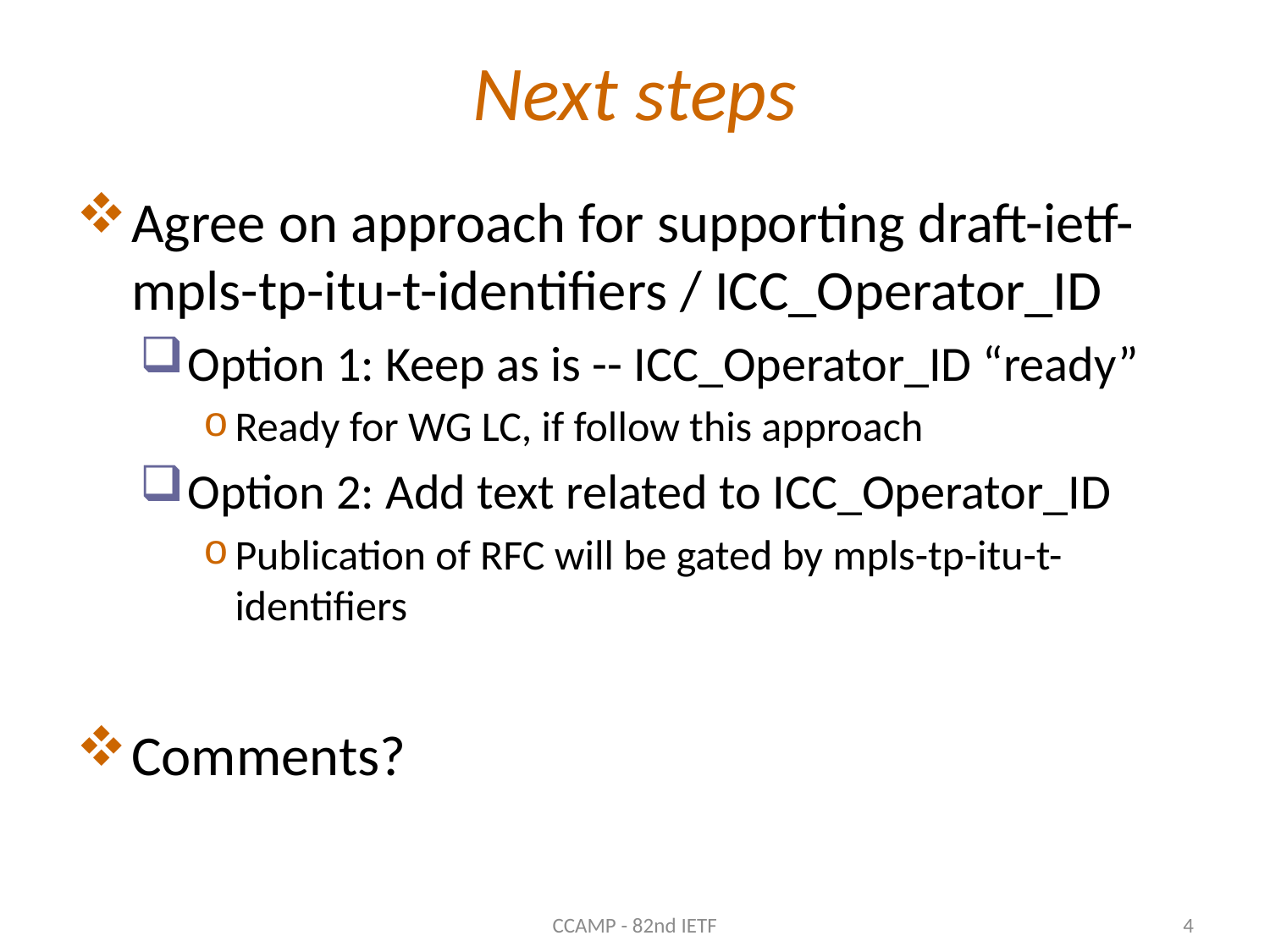

# Next steps
Agree on approach for supporting draft-ietf-mpls-tp-itu-t-identifiers / ICC_Operator_ID
Option 1: Keep as is -- ICC_Operator_ID “ready”
Ready for WG LC, if follow this approach
Option 2: Add text related to ICC_Operator_ID
Publication of RFC will be gated by mpls-tp-itu-t-identifiers

Comments?
CCAMP - 82nd IETF
4